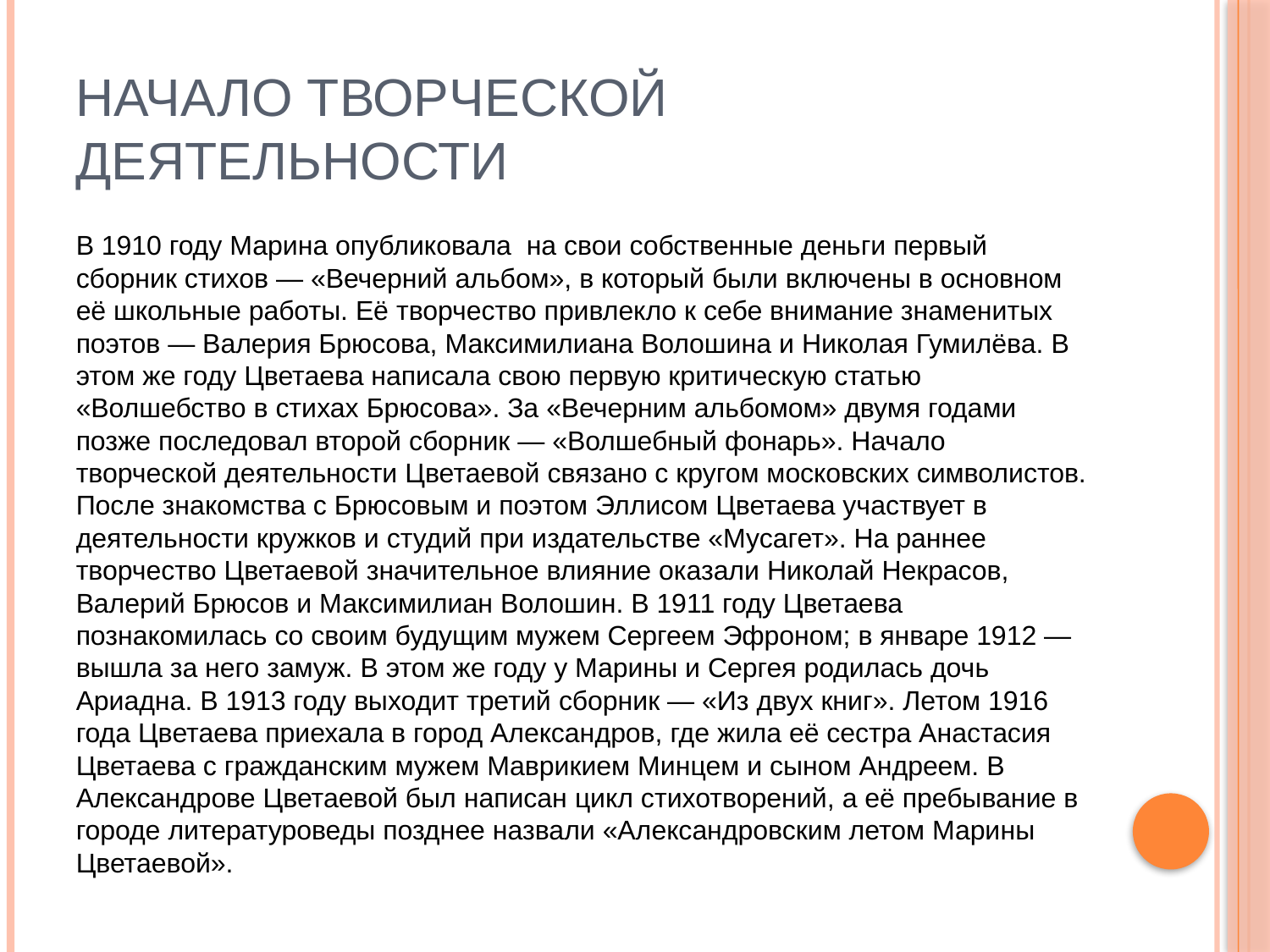

# Начало творческой деятельности
В 1910 году Марина опубликовала  на свои собственные деньги первый сборник стихов — «Вечерний альбом», в который были включены в основном её школьные работы. Её творчество привлекло к себе внимание знаменитых поэтов — Валерия Брюсова, Максимилиана Волошина и Николая Гумилёва. В этом же году Цветаева написала свою первую критическую статью «Волшебство в стихах Брюсова». За «Вечерним альбомом» двумя годами позже последовал второй сборник — «Волшебный фонарь». Начало творческой деятельности Цветаевой связано с кругом московских символистов. После знакомства с Брюсовым и поэтом Эллисом Цветаева участвует в деятельности кружков и студий при издательстве «Мусагет». На раннее творчество Цветаевой значительное влияние оказали Николай Некрасов, Валерий Брюсов и Максимилиан Волошин. В 1911 году Цветаева познакомилась со своим будущим мужем Сергеем Эфроном; в январе 1912 — вышла за него замуж. В этом же году у Марины и Сергея родилась дочь Ариадна. В 1913 году выходит третий сборник — «Из двух книг». Летом 1916 года Цветаева приехала в город Александров, где жила её сестра Анастасия Цветаева с гражданским мужем Маврикием Минцем и сыном Андреем. В Александрове Цветаевой был написан цикл стихотворений, а её пребывание в городе литературоведы позднее назвали «Александровским летом Марины Цветаевой».